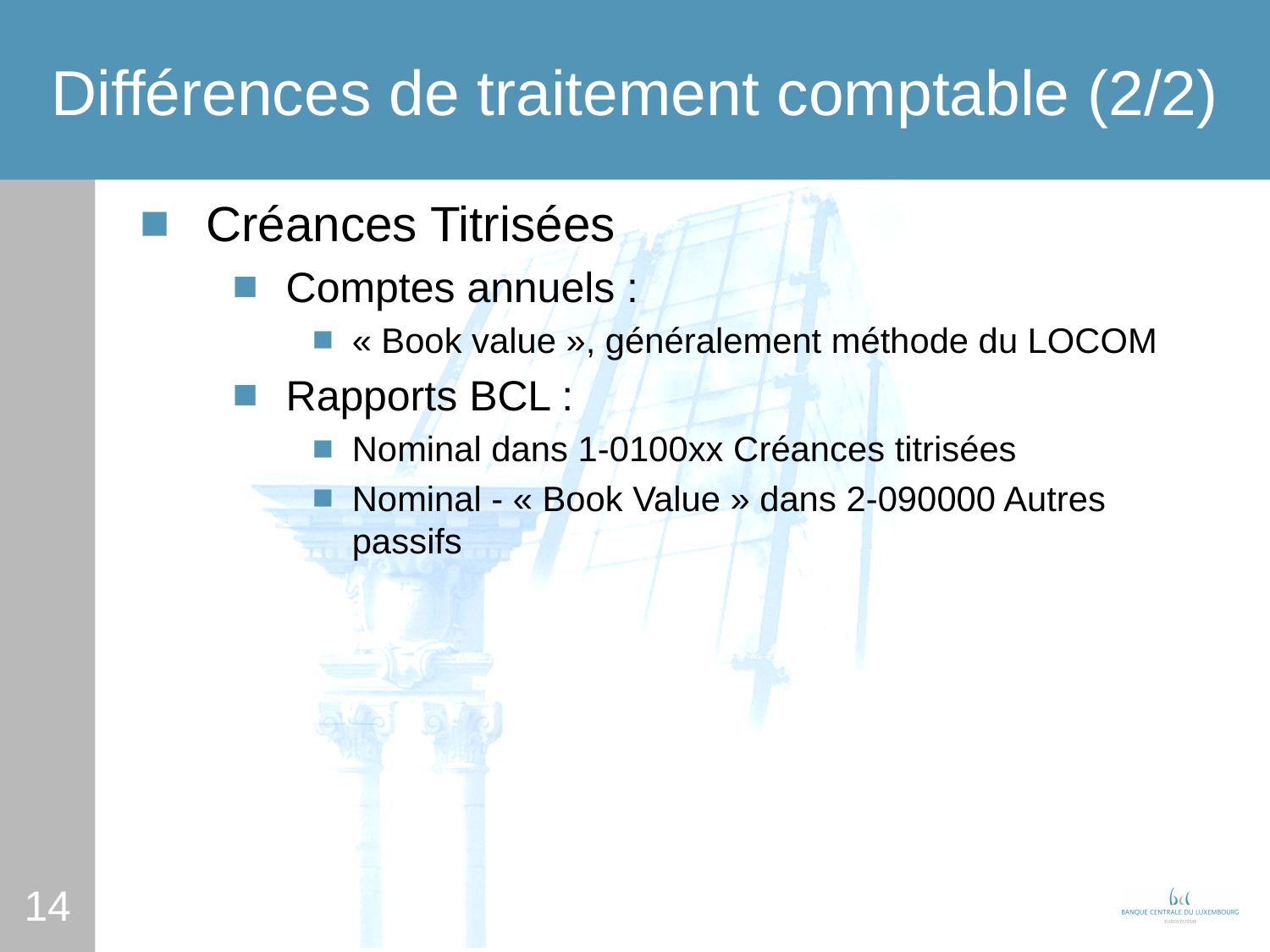

# Différences de traitement comptable (2/2)
Créances Titrisées
Comptes annuels :
« Book value », généralement méthode du LOCOM
Rapports BCL :
Nominal dans 1-0100xx Créances titrisées
Nominal - « Book Value » dans 2-090000 Autres passifs
14